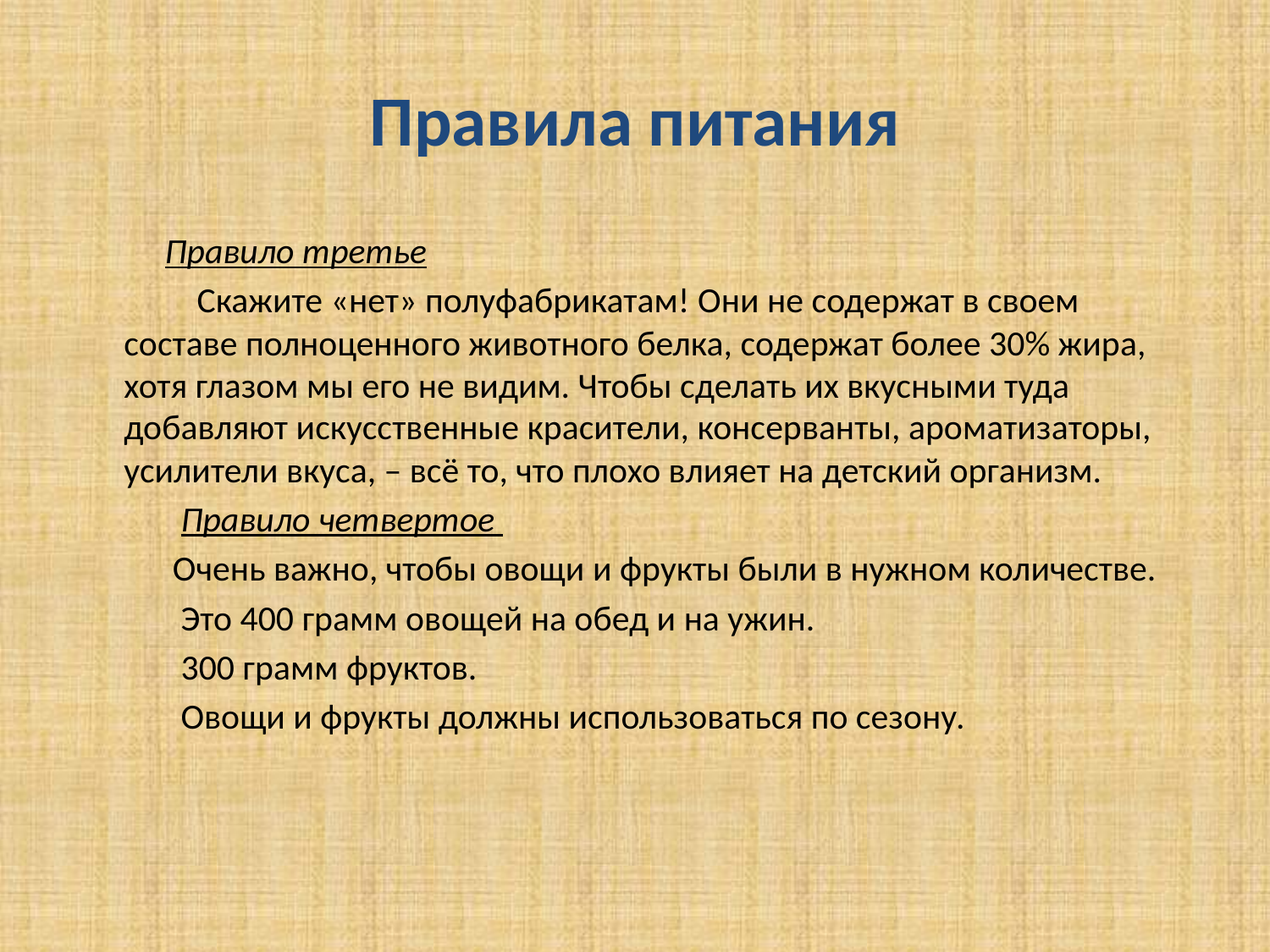

# Правила питания
           Правило третье
               Скажите «нет» полуфабрикатам! Они не содержат в своем составе полноценного животного белка, содержат более 30% жира, хотя глазом мы его не видим. Чтобы сделать их вкусными туда добавляют искусственные красители, консерванты, ароматизаторы, усилители вкуса, – всё то, что плохо влияет на детский организм.
             Правило четвертое
            Очень важно, чтобы овощи и фрукты были в нужном количестве.
             Это 400 грамм овощей на обед и на ужин.
             300 грамм фруктов.
             Овощи и фрукты должны использоваться по сезону.